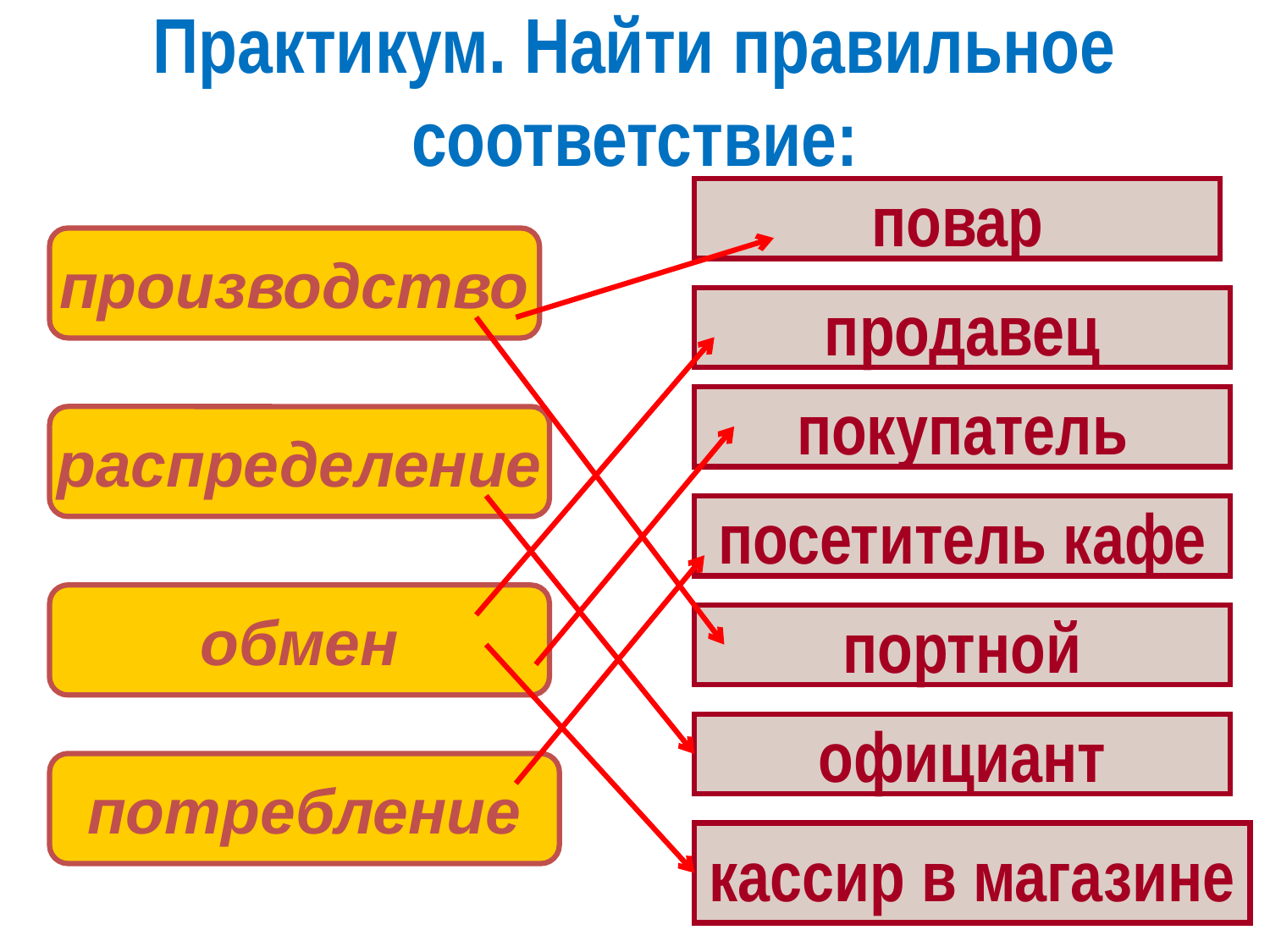

# Практикум. Найти правильное соответствие:
повар
производство
продавец
покупатель
распределение
посетитель кафе
обмен
портной
официант
потребление
кассир в магазине